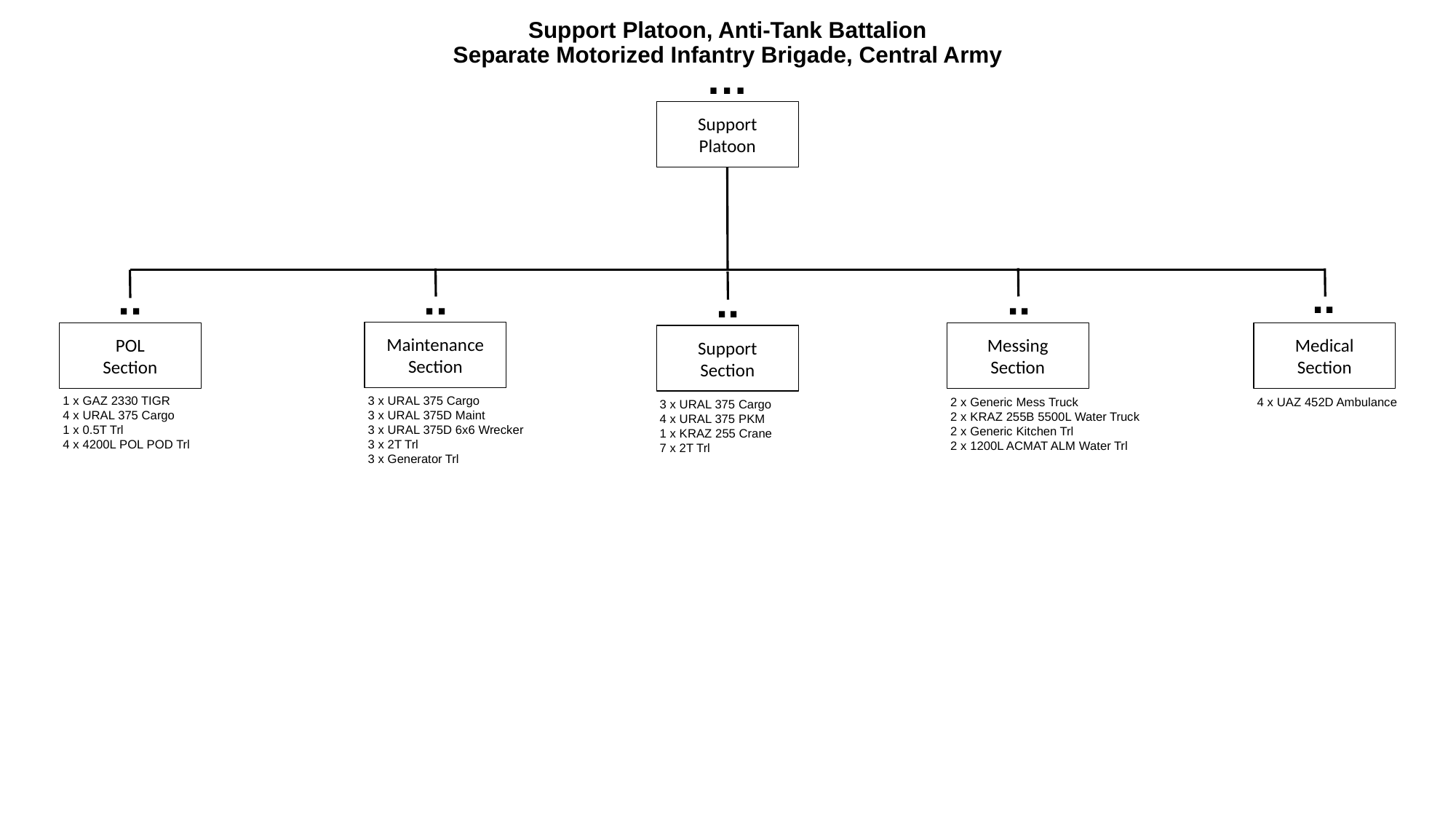

# Support Platoon, Anti-Tank Battalion Separate Motorized Infantry Brigade, Central Army
…
Support
Platoon
..
..
..
..
..
Maintenance
Section
POL
Section
Messing
Section
Medical
Section
Support
Section
1 x GAZ 2330 TIGR
4 x URAL 375 Cargo
1 x 0.5T Trl
4 x 4200L POL POD Trl
3 x URAL 375 Cargo
3 x URAL 375D Maint
3 x URAL 375D 6x6 Wrecker
3 x 2T Trl
3 x Generator Trl
2 x Generic Mess Truck
2 x KRAZ 255B 5500L Water Truck
2 x Generic Kitchen Trl
2 x 1200L ACMAT ALM Water Trl
4 x UAZ 452D Ambulance
3 x URAL 375 Cargo
4 x URAL 375 PKM
1 x KRAZ 255 Crane
7 x 2T Trl